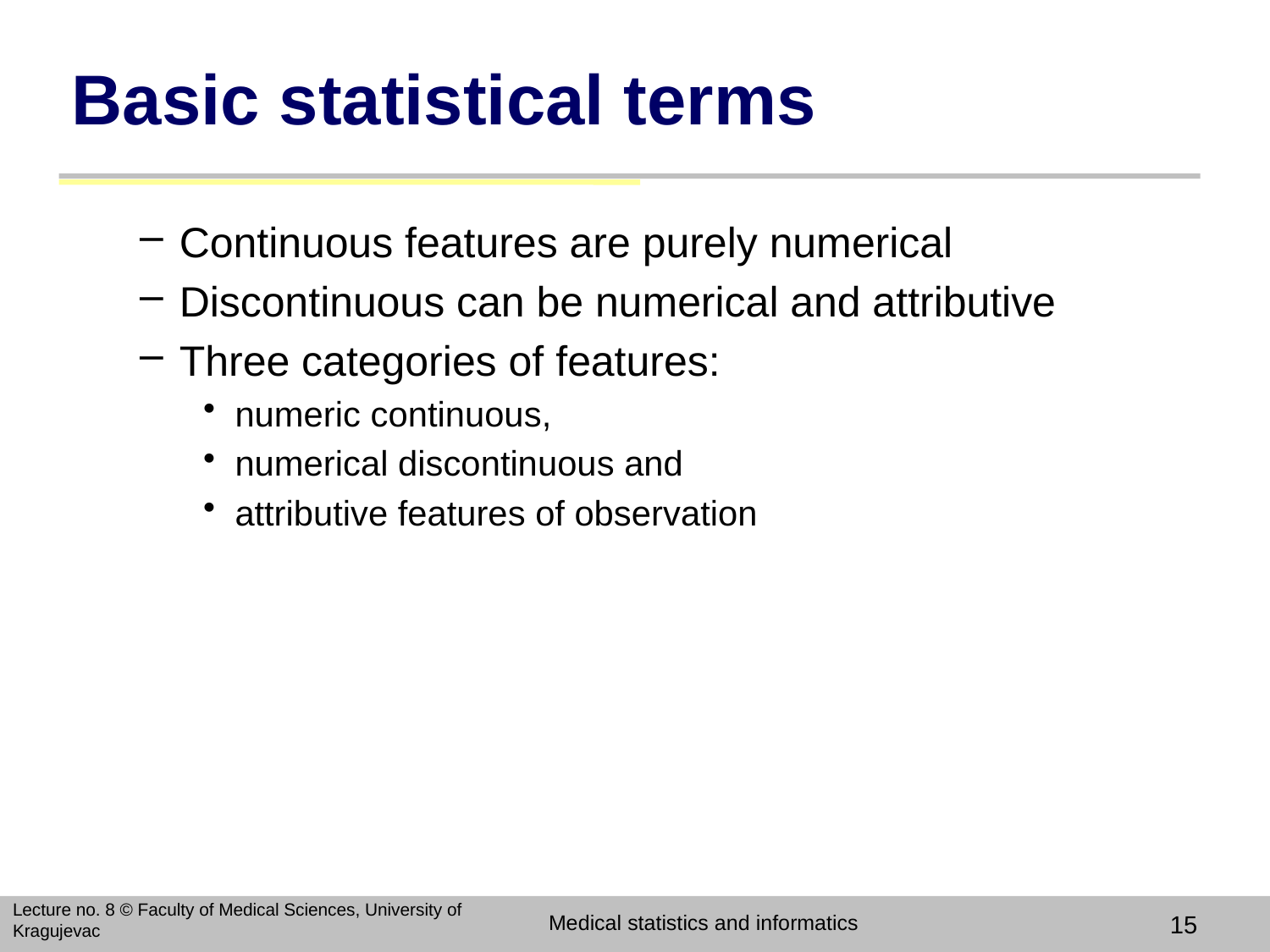

# Basic statistical terms
Continuous features are purely numerical
Discontinuous can be numerical and attributive
Three categories of features:
numeric continuous,
numerical discontinuous and
attributive features of observation
Lecture no. 8 © Faculty of Medical Sciences, University of Kragujevac
Medical statistics and informatics
15